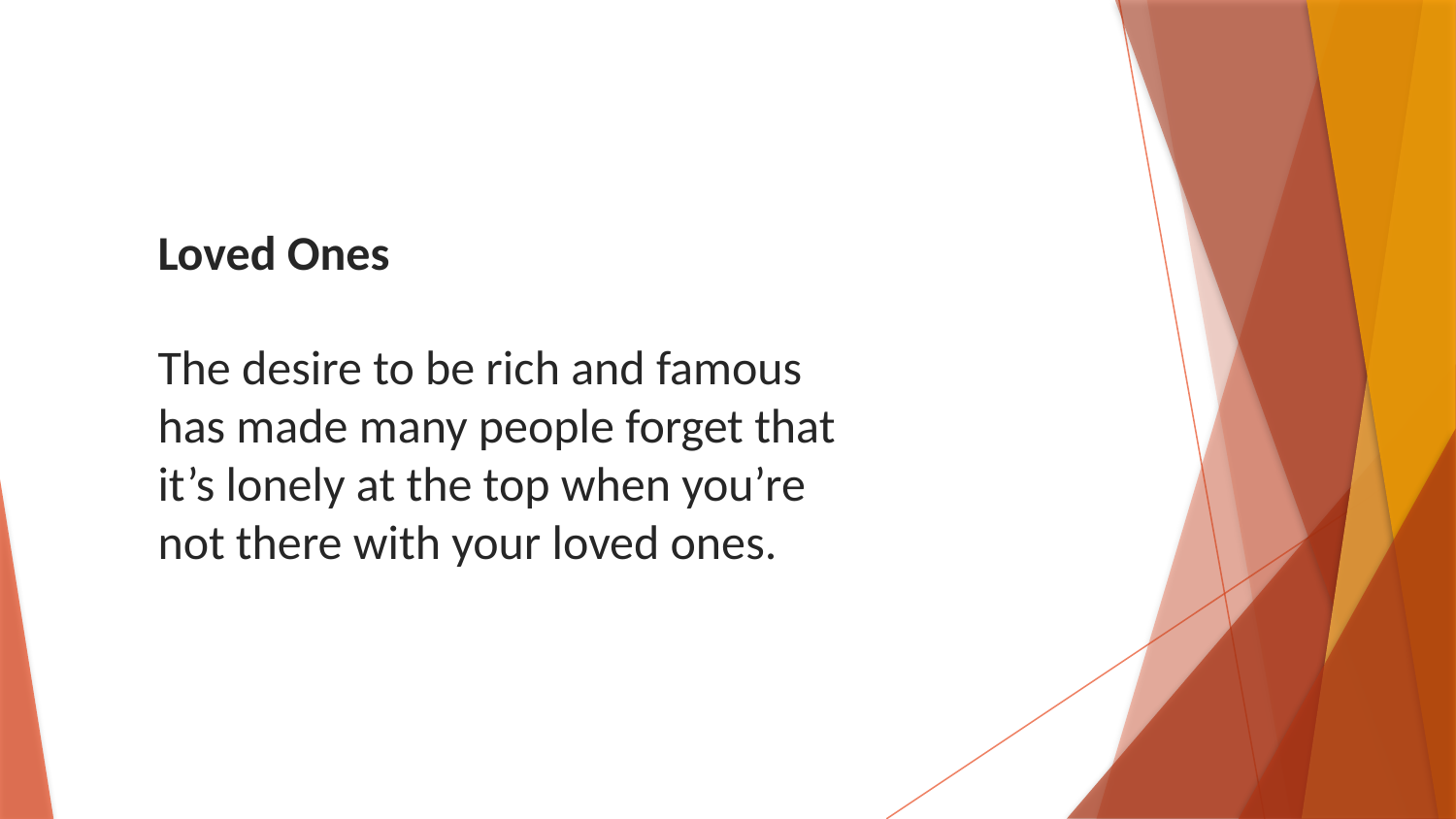

Loved Ones
The desire to be rich and famous has made many people forget that it’s lonely at the top when you’re not there with your loved ones.